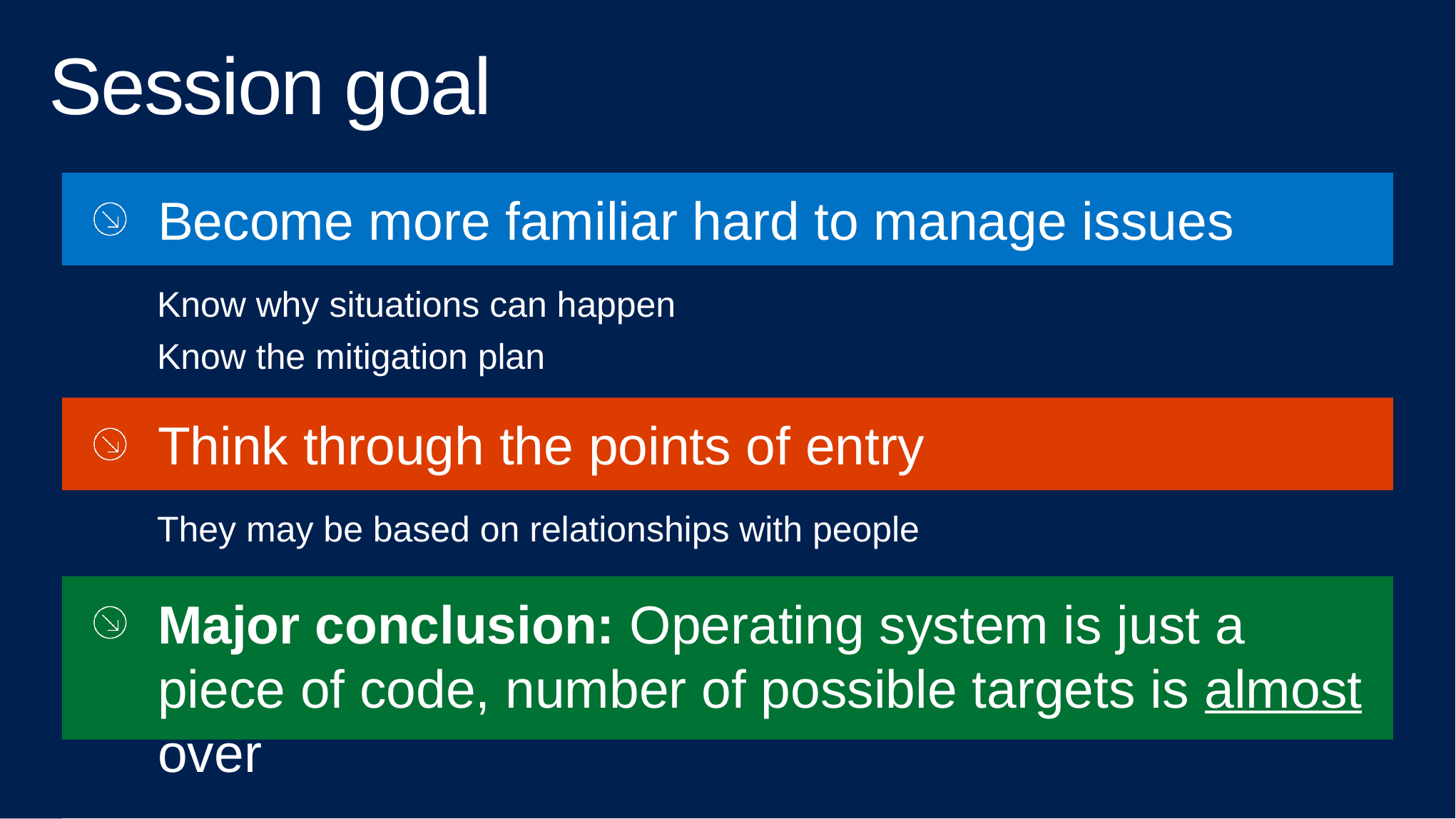

# Session goal

Become more familiar hard to manage issues
Know why situations can happen
Know the mitigation plan

Think through the points of entry
They may be based on relationships with people

Major conclusion: Operating system is just a piece of code, number of possible targets is almost over